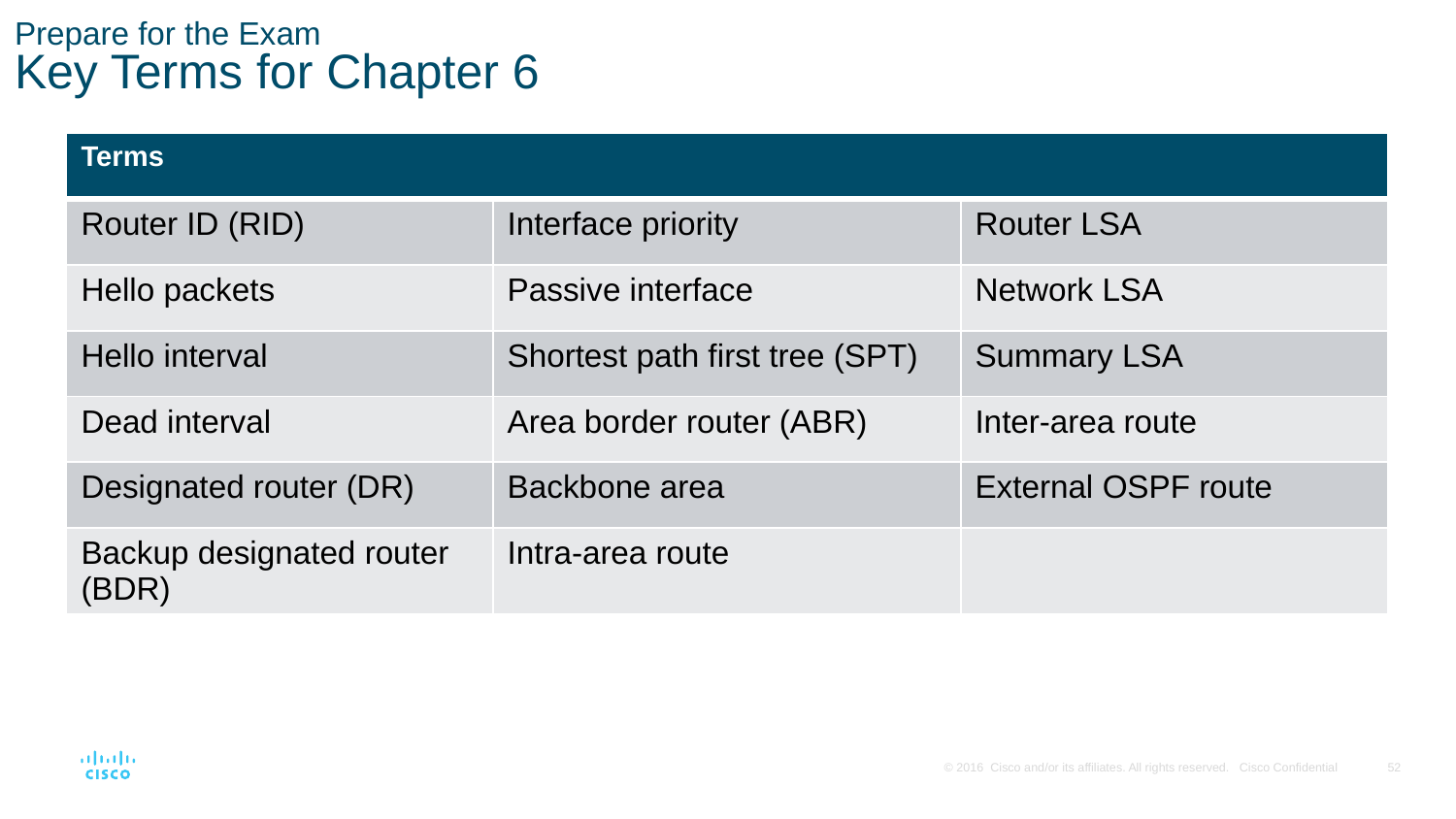

# Prepare for the Exam Key Terms for Chapter 6
| Terms |  |  |
| --- | --- | --- |
| Router ID (RID) | Interface priority | Router LSA |
| Hello packets | Passive interface | Network LSA |
| Hello interval | Shortest path first tree (SPT) | Summary LSA |
| Dead interval | Area border router (ABR) | Inter-area route |
| Designated router (DR) | Backbone area | External OSPF route |
| Backup designated router (BDR) | Intra-area route |  |